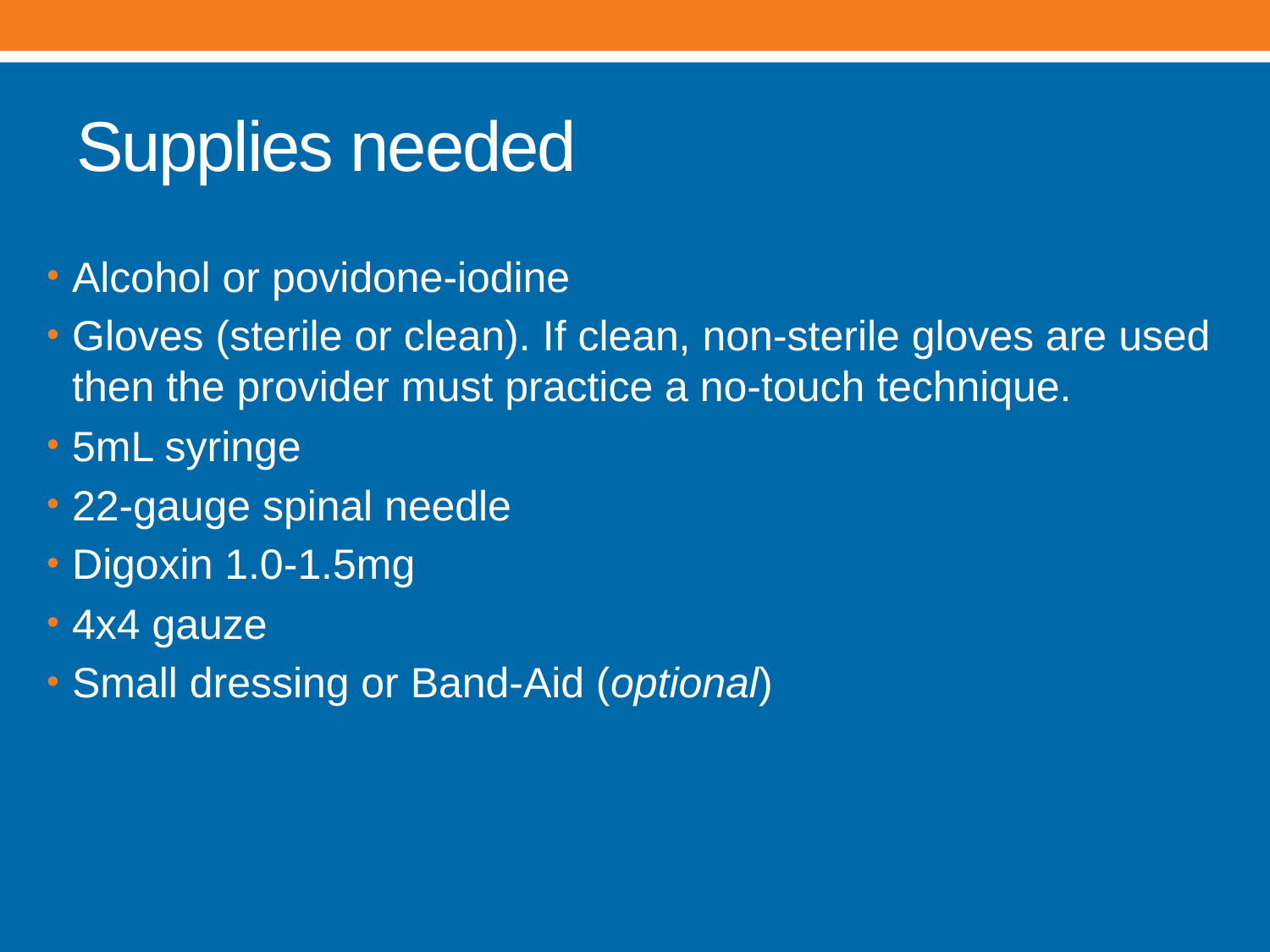

# Supplies needed
Alcohol or povidone-iodine
Gloves (sterile or clean). If clean, non-sterile gloves are used then the provider must practice a no-touch technique.
5mL syringe
22-gauge spinal needle
Digoxin 1.0-1.5mg
4x4 gauze
Small dressing or Band-Aid (optional)